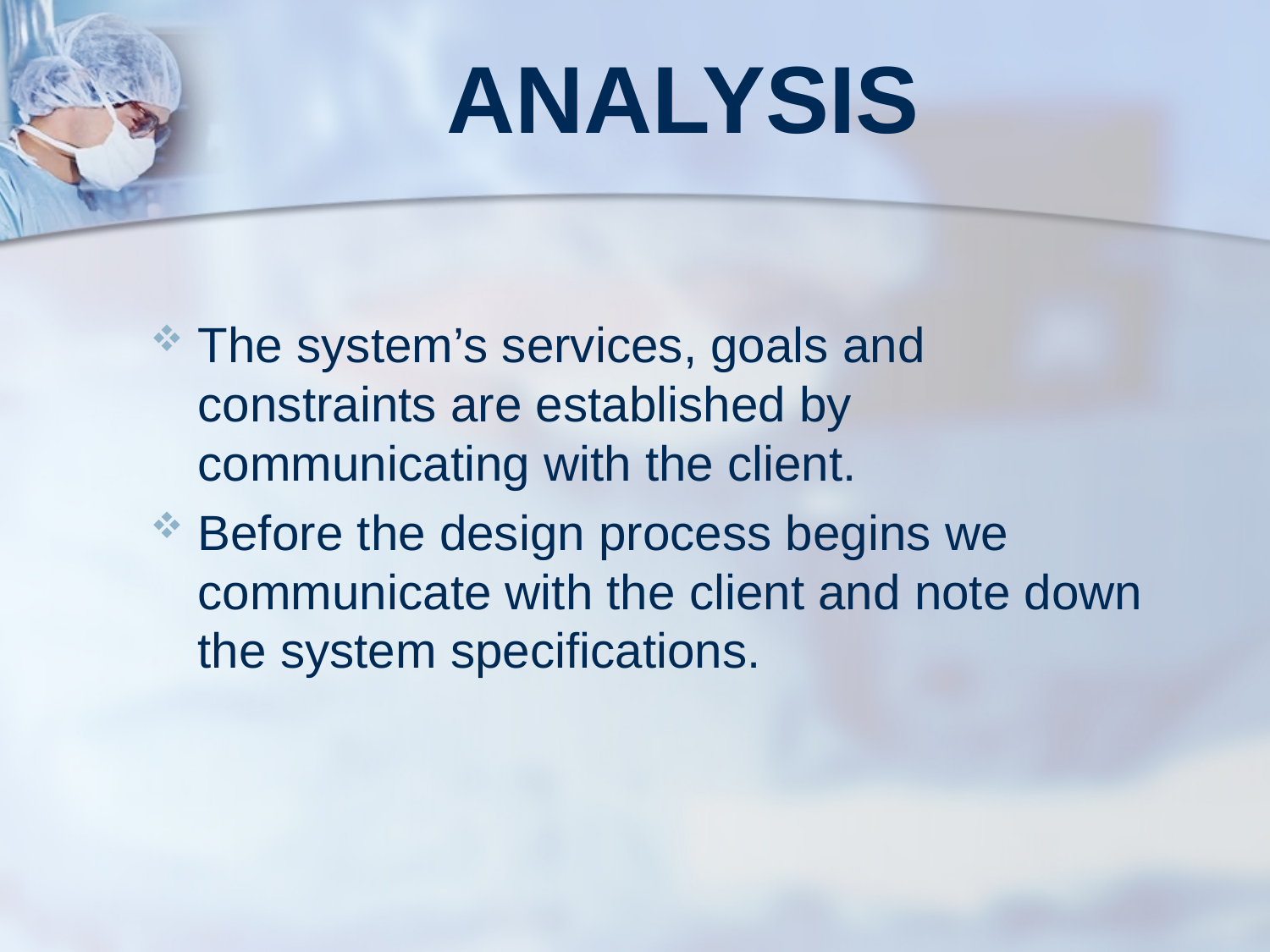

# analysis
The system’s services, goals and constraints are established by communicating with the client.
Before the design process begins we communicate with the client and note down the system specifications.